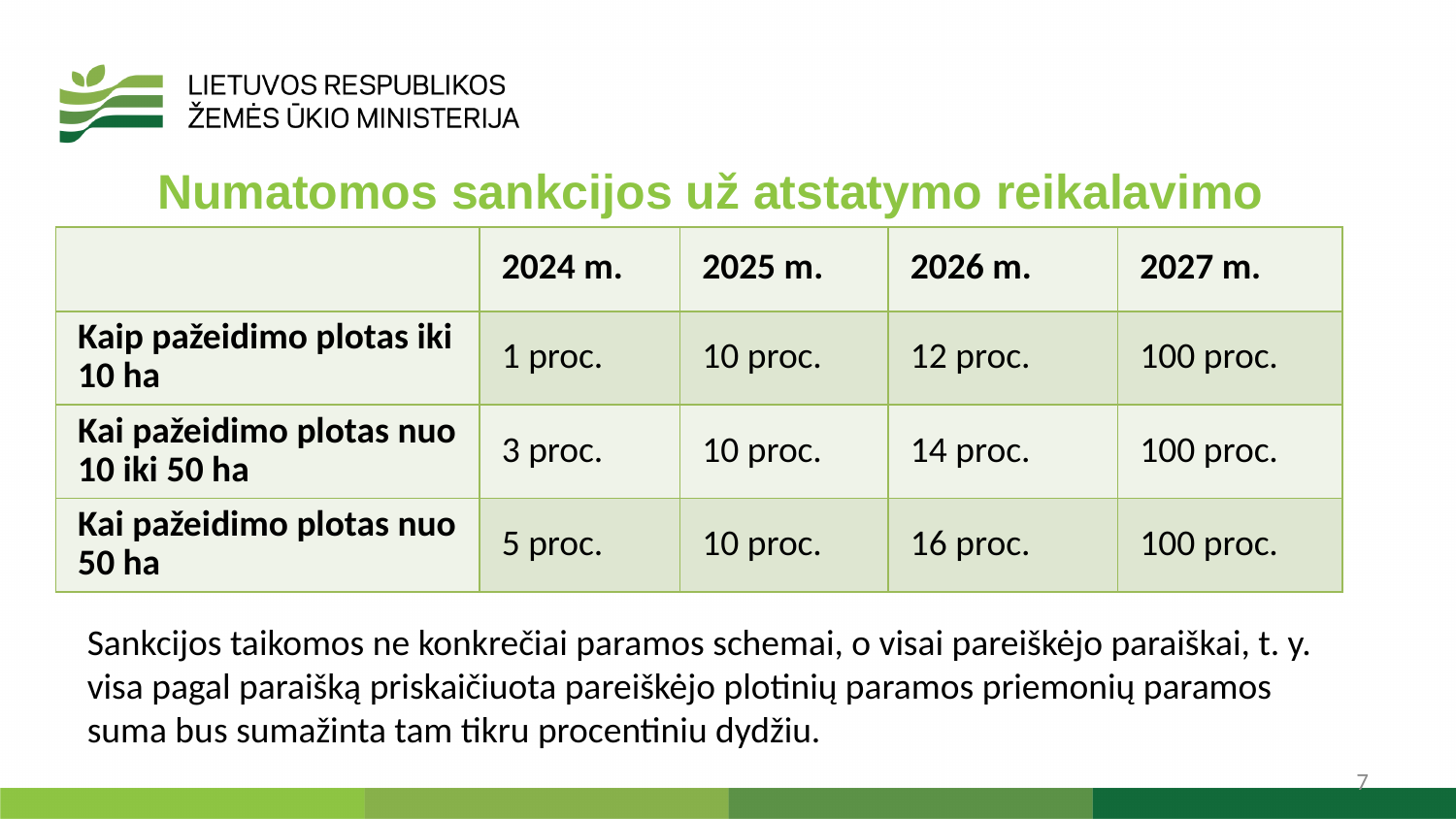

Numatomos sankcijos už atstatymo reikalavimo nevykdymą
|  | 2024 m. | 2025 m. | 2026 m. | 2027 m. |
| --- | --- | --- | --- | --- |
| Kaip pažeidimo plotas iki 10 ha | 1 proc. | 10 proc. | 12 proc. | 100 proc. |
| Kai pažeidimo plotas nuo 10 iki 50 ha | 3 proc. | 10 proc. | 14 proc. | 100 proc. |
| Kai pažeidimo plotas nuo 50 ha | 5 proc. | 10 proc. | 16 proc. | 100 proc. |
Sankcijos taikomos ne konkrečiai paramos schemai, o visai pareiškėjo paraiškai, t. y. visa pagal paraišką priskaičiuota pareiškėjo plotinių paramos priemonių paramos suma bus sumažinta tam tikru procentiniu dydžiu.
7